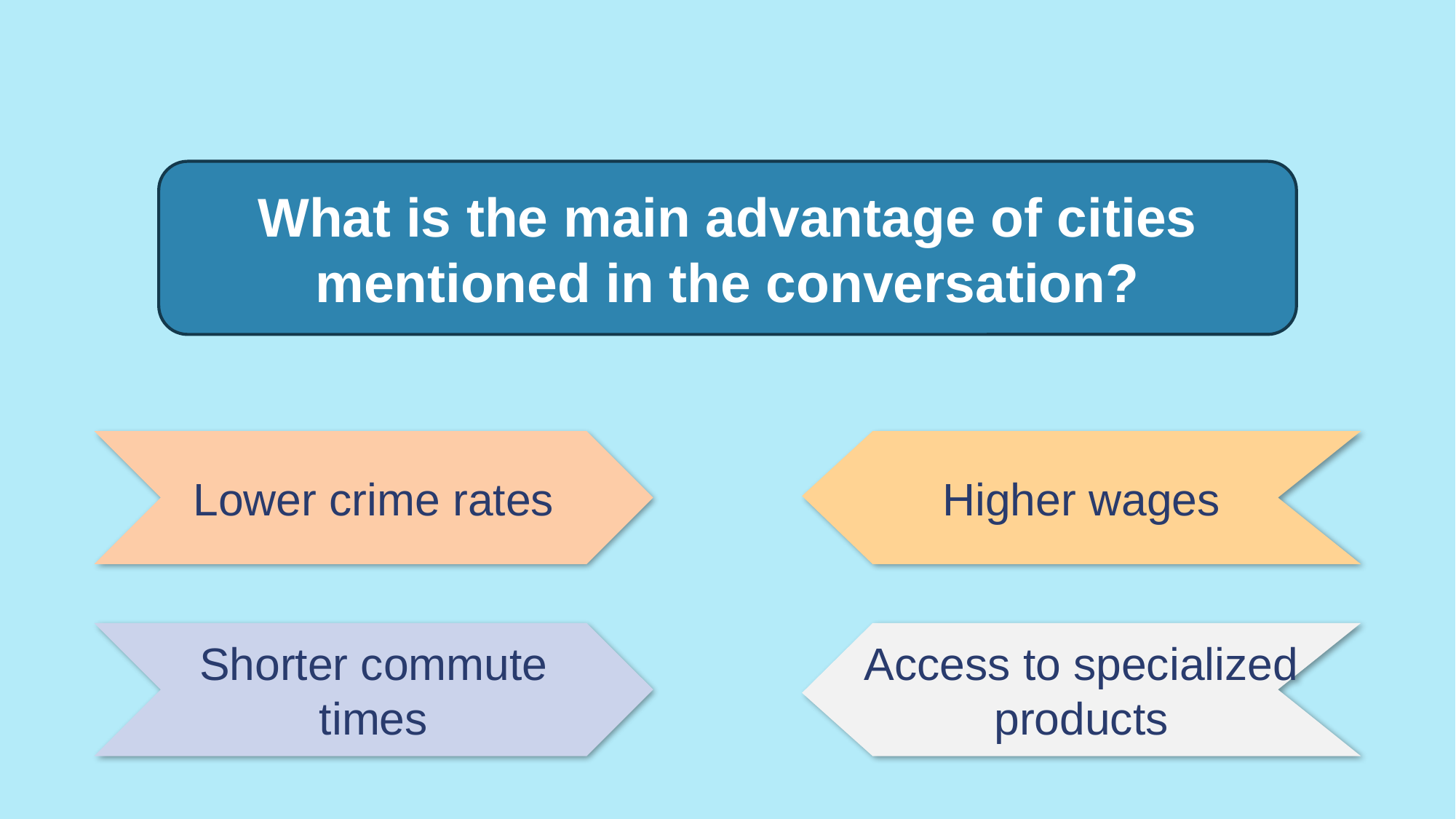

What is the main advantage of cities mentioned in the conversation?
Higher wages
Lower crime rates
Shorter commute times
Access to specialized products